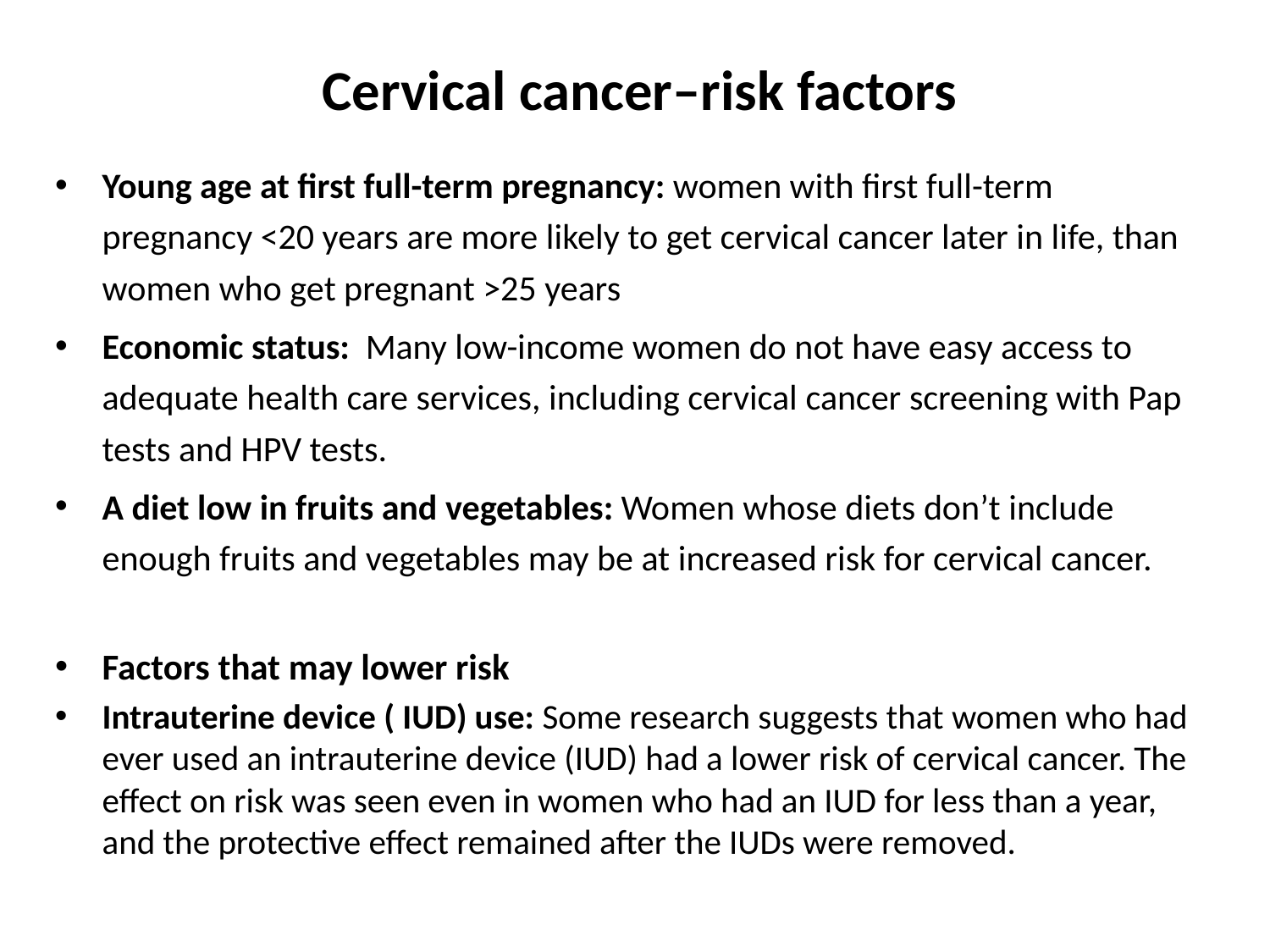

# Cervical cancer–risk factors
Young age at first full-term pregnancy: women with first full-term pregnancy <20 years are more likely to get cervical cancer later in life, than women who get pregnant >25 years
Economic status:  Many low-income women do not have easy access to adequate health care services, including cervical cancer screening with Pap tests and HPV tests.
A diet low in fruits and vegetables: Women whose diets don’t include enough fruits and vegetables may be at increased risk for cervical cancer.

Factors that may lower risk
Intrauterine device ( IUD) use: Some research suggests that women who had ever used an intrauterine device (IUD) had a lower risk of cervical cancer. The effect on risk was seen even in women who had an IUD for less than a year, and the protective effect remained after the IUDs were removed.